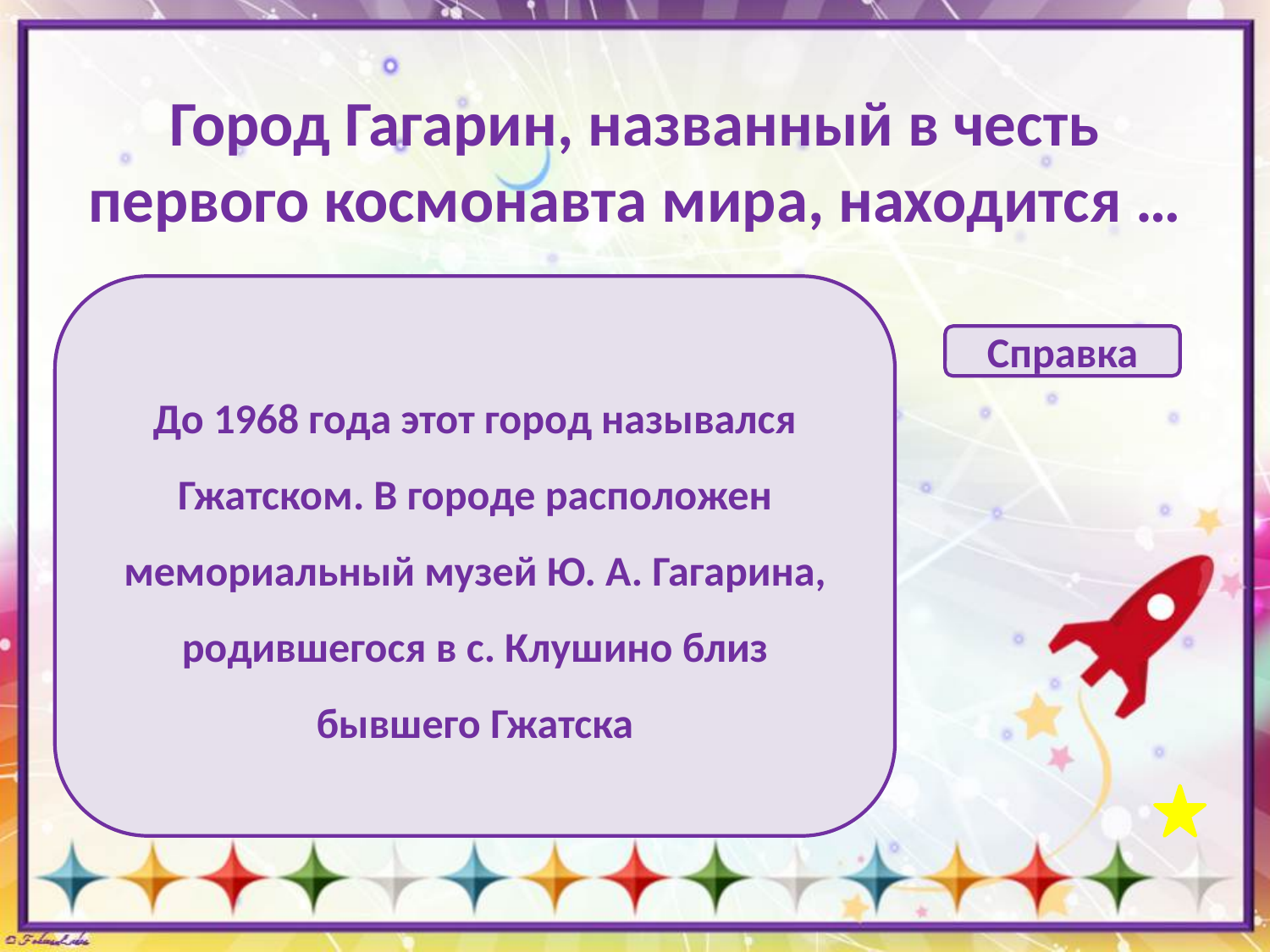

# Город Гагарин, названный в честь первого космонавта мира, находится …
До 1968 года этот город назывался Гжатском. В городе расположен мемориальный музей Ю. А. Гагарина, родившегося в с. Клушино близ бывшего Гжатска
Справка
в Московской области
в Смоленской области
в Саратовской области
в Тамбовской области